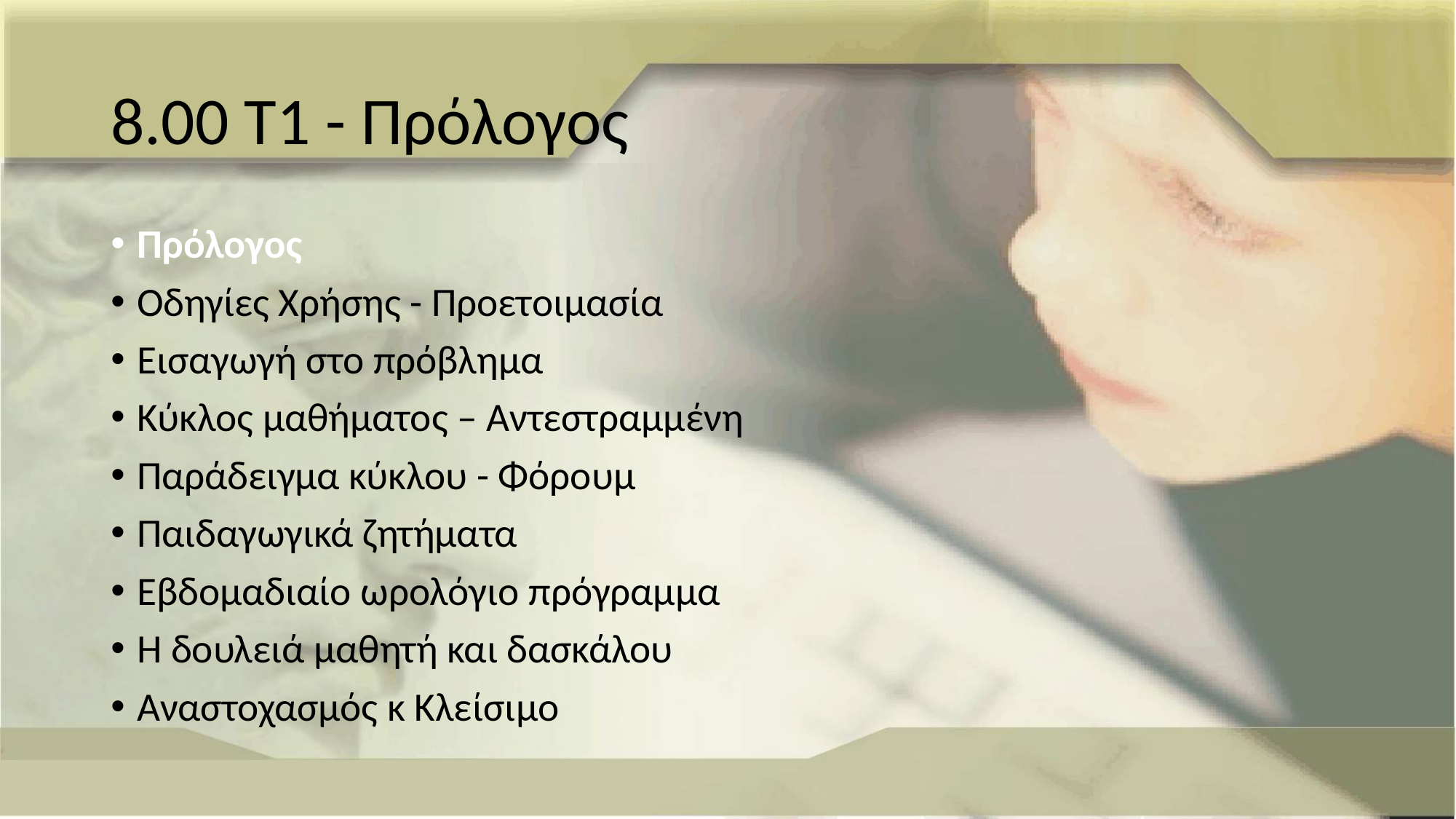

# 8.00 Τ1 - Πρόλογος
Πρόλογος
Οδηγίες Χρήσης - Προετοιμασία
Εισαγωγή στο πρόβλημα
Κύκλος μαθήματος – Αντεστραμμένη
Παράδειγμα κύκλου - Φόρουμ
Παιδαγωγικά ζητήματα
Εβδομαδιαίο ωρολόγιο πρόγραμμα
Η δουλειά μαθητή και δασκάλου
Αναστοχασμός κ Κλείσιμο